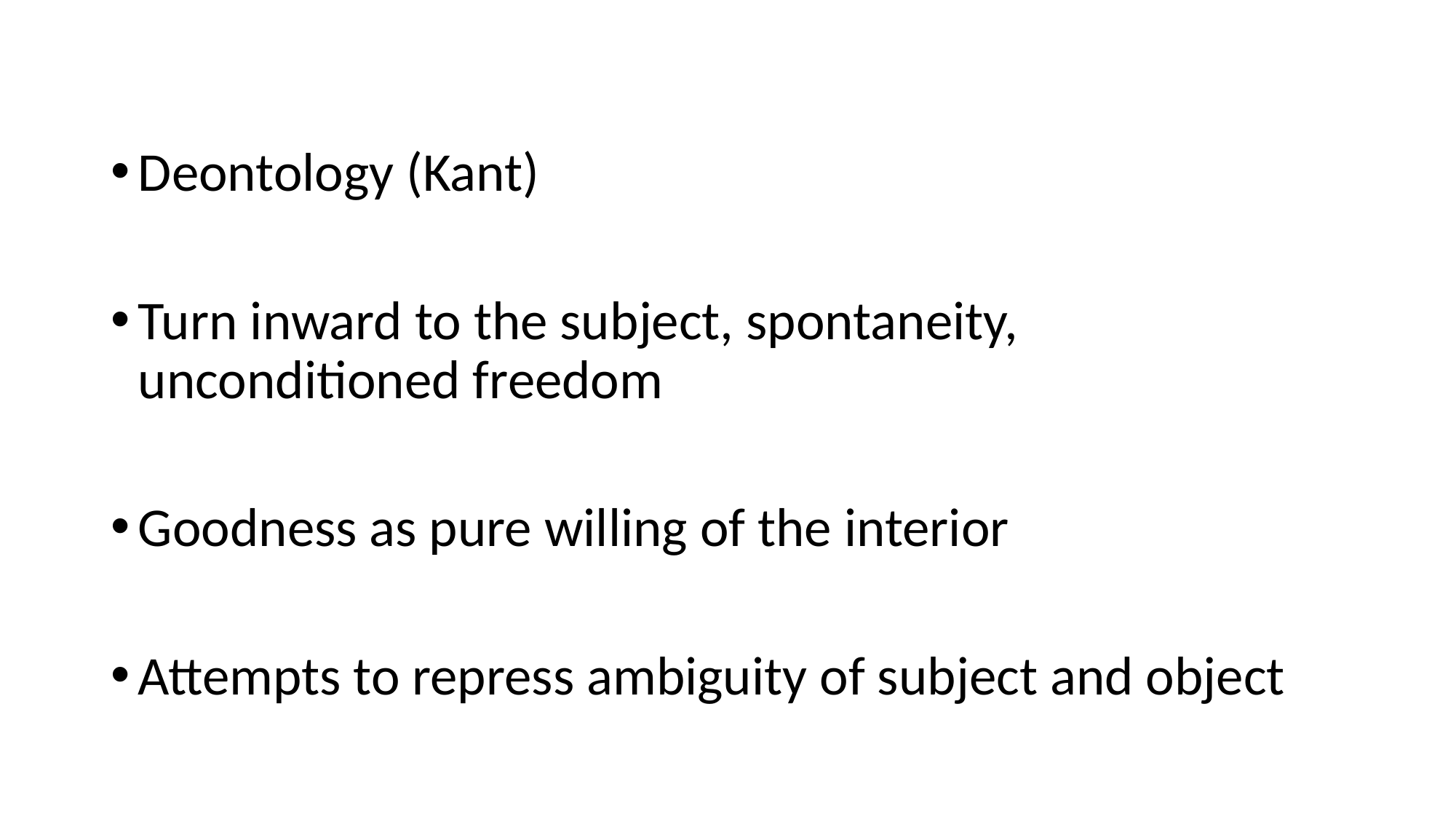

Deontology (Kant)

Turn inward to the subject, spontaneity, unconditioned freedom

Goodness as pure willing of the interior

Attempts to repress ambiguity of subject and object